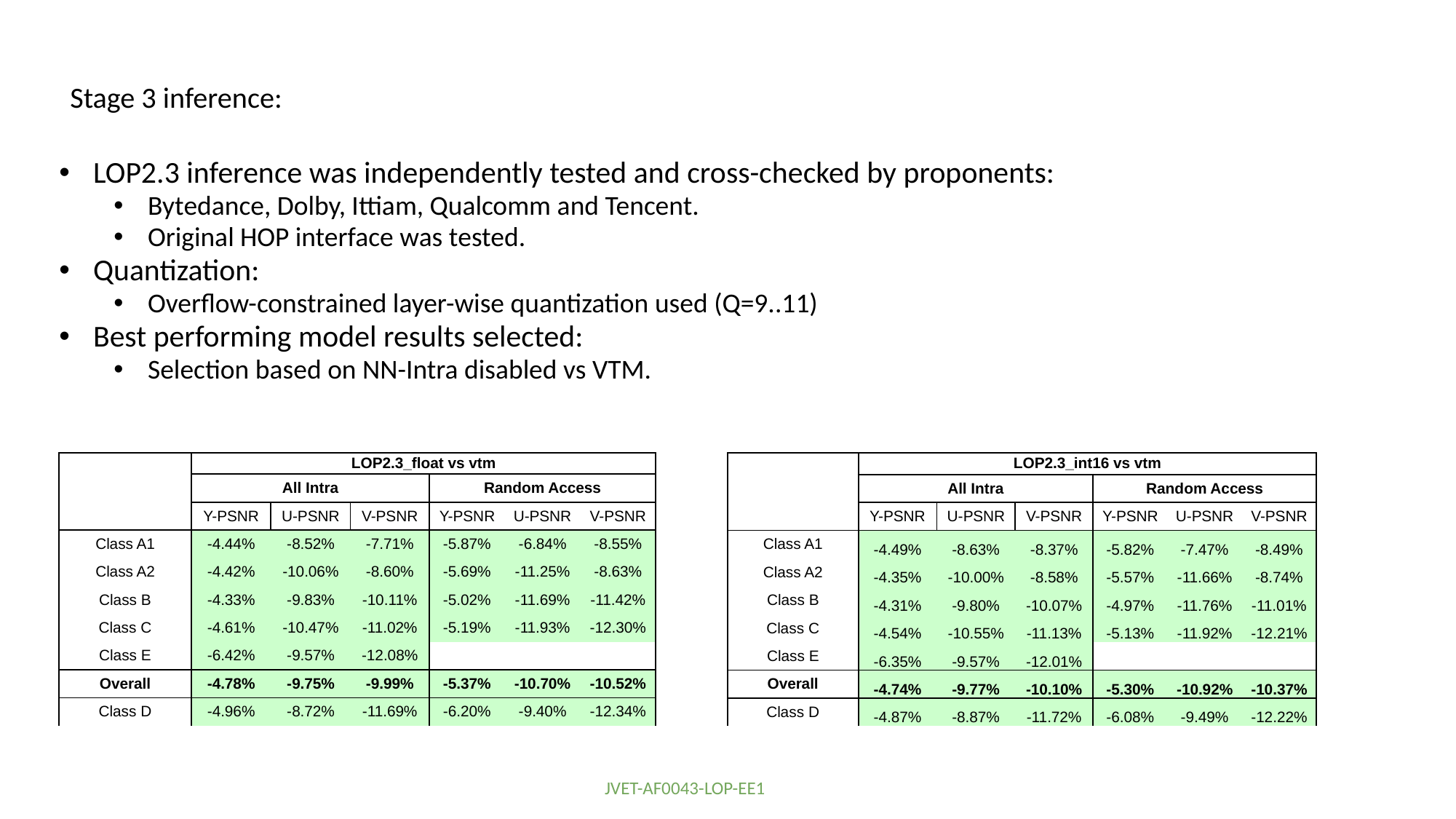

# Stage 3 inference:
LOP2.3 inference was independently tested and cross-checked by proponents:
Bytedance, Dolby, Ittiam, Qualcomm and Tencent.
Original HOP interface was tested.
Quantization:
Overflow-constrained layer-wise quantization used (Q=9..11)
Best performing model results selected:
Selection based on NN-Intra disabled vs VTM.

|  | LOP2.3\_float vs vtm |  |  |  |  |  |
| --- | --- | --- | --- | --- | --- | --- |
|  | All Intra |  |  | Random Access |  |  |
|  | Y-PSNR | U-PSNR | V-PSNR | Y-PSNR | U-PSNR | V-PSNR |
| Class A1 | -4.44% | -8.52% | -7.71% | -5.87% | -6.84% | -8.55% |
| Class A2 | -4.42% | -10.06% | -8.60% | -5.69% | -11.25% | -8.63% |
| Class B | -4.33% | -9.83% | -10.11% | -5.02% | -11.69% | -11.42% |
| Class C | -4.61% | -10.47% | -11.02% | -5.19% | -11.93% | -12.30% |
| Class E | -6.42% | -9.57% | -12.08% |  |  |  |
| Overall | -4.78% | -9.75% | -9.99% | -5.37% | -10.70% | -10.52% |
| Class D | -4.96% | -8.72% | -11.69% | -6.20% | -9.40% | -12.34% |
|  | LOP2.3\_int16 vs vtm |  |  |  |  |  |
| --- | --- | --- | --- | --- | --- | --- |
|  | All Intra |  |  | Random Access |  |  |
|  | Y-PSNR | U-PSNR | V-PSNR | Y-PSNR | U-PSNR | V-PSNR |
| Class A1 | -4.49% | -8.63% | -8.37% | -5.82% | -7.47% | -8.49% |
| Class A2 | -4.35% | -10.00% | -8.58% | -5.57% | -11.66% | -8.74% |
| Class B | -4.31% | -9.80% | -10.07% | -4.97% | -11.76% | -11.01% |
| Class C | -4.54% | -10.55% | -11.13% | -5.13% | -11.92% | -12.21% |
| Class E | -6.35% | -9.57% | -12.01% |  |  |  |
| Overall | -4.74% | -9.77% | -10.10% | -5.30% | -10.92% | -10.37% |
| Class D | -4.87% | -8.87% | -11.72% | -6.08% | -9.49% | -12.22% |

JVET-AF0043-LOP-EE1